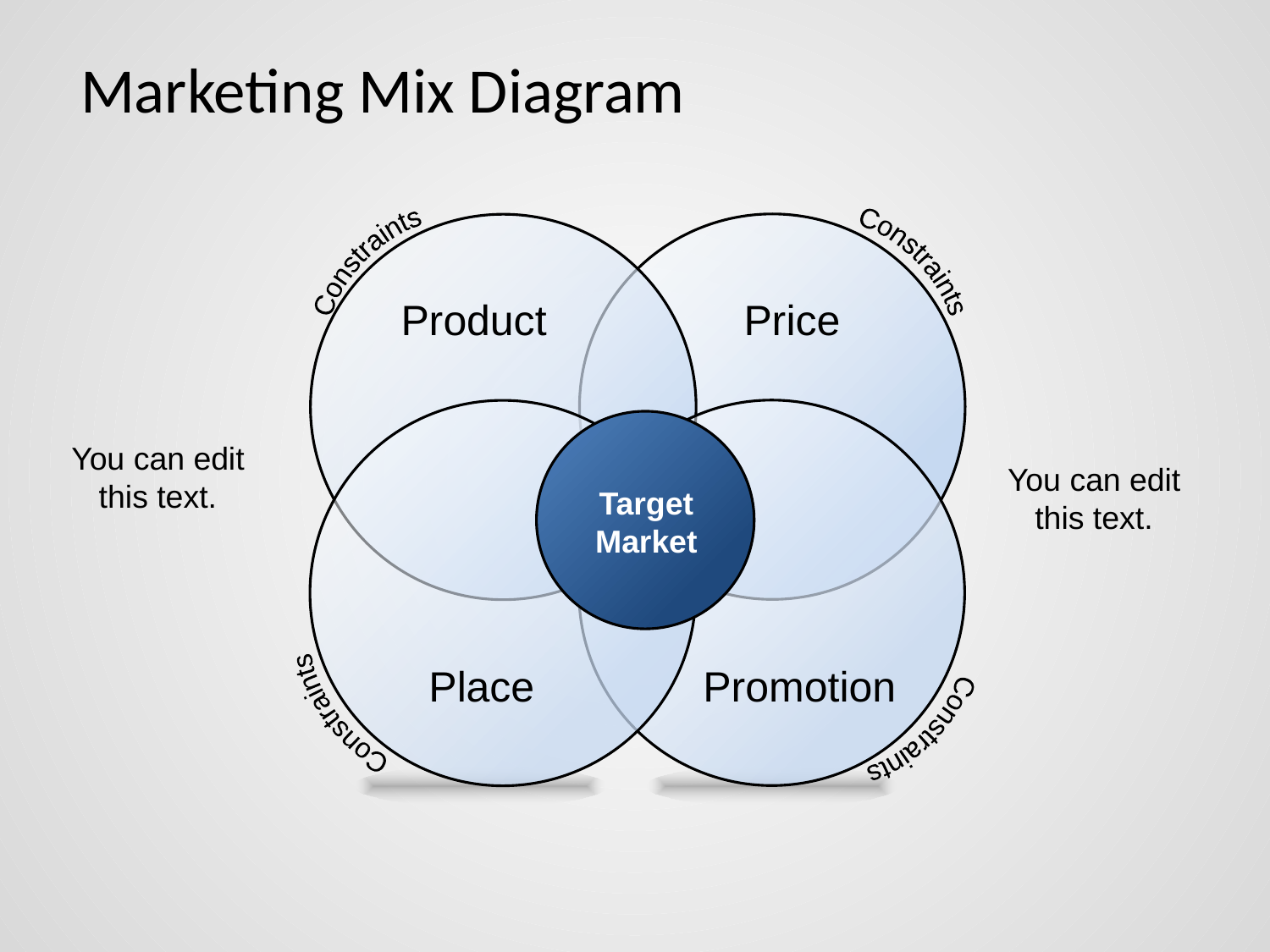

# Marketing Mix Diagram

Constraints
Constraints
Product
Price

You can edit this text.
You can edit this text.
Target Market
Promotion
Constraints
Constraints
Place